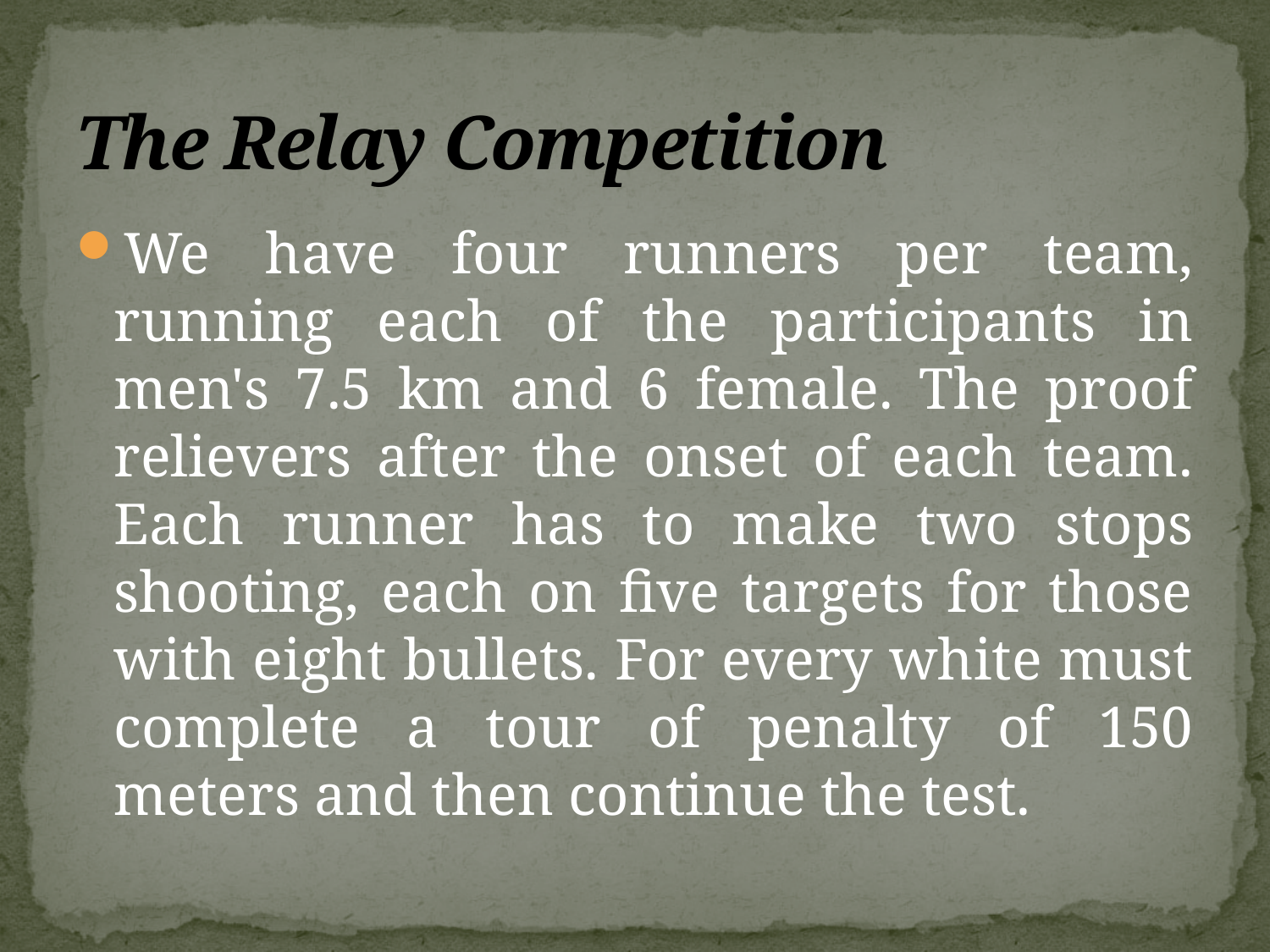

# The Relay Competition
We have four runners per team, running each of the participants in men's 7.5 km and 6 female. The proof relievers after the onset of each team. Each runner has to make two stops shooting, each on five targets for those with eight bullets. For every white must complete a tour of penalty of 150 meters and then continue the test.